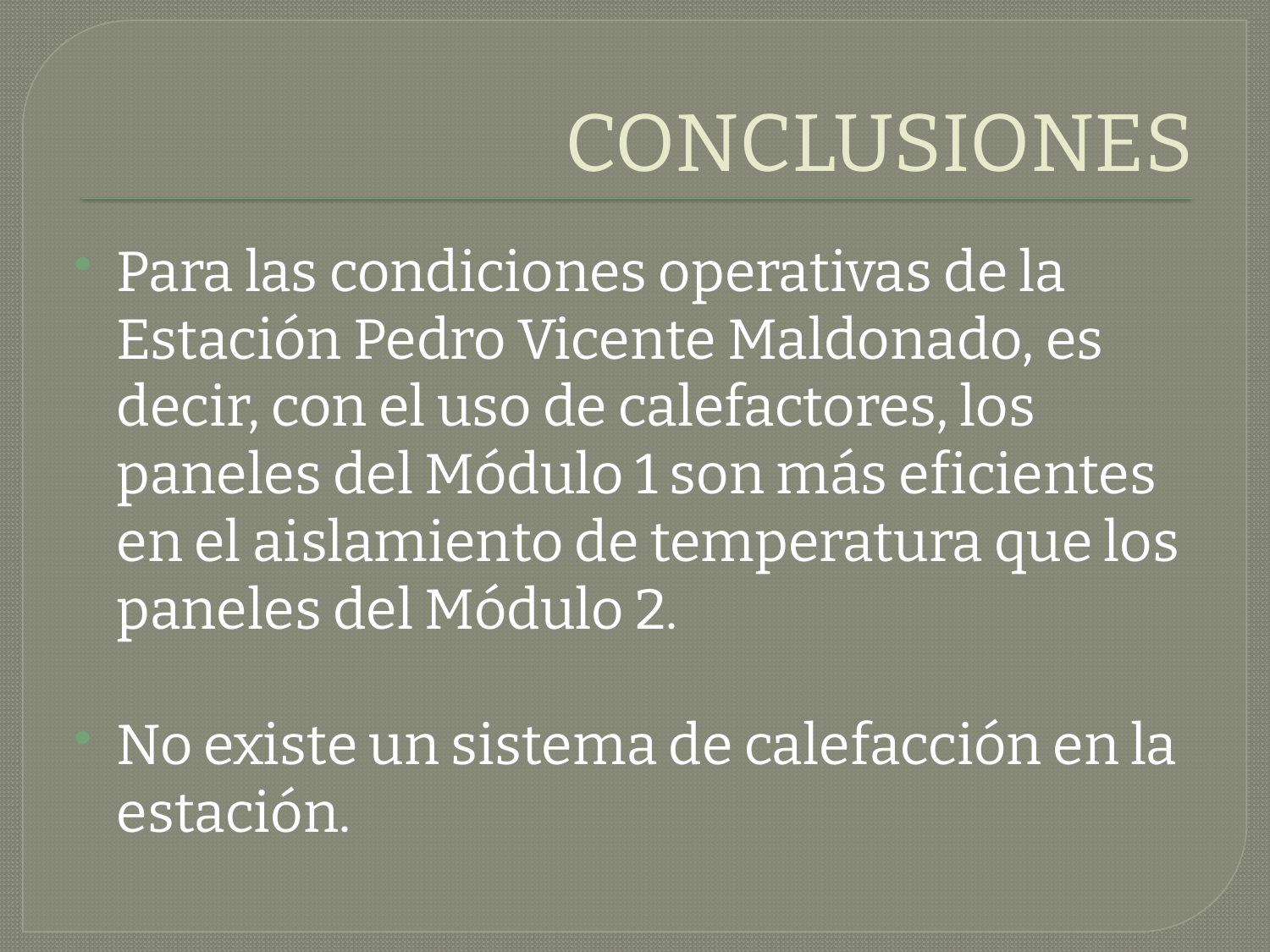

# CONCLUSIONES
Para las condiciones operativas de la Estación Pedro Vicente Maldonado, es decir, con el uso de calefactores, los paneles del Módulo 1 son más eficientes en el aislamiento de temperatura que los paneles del Módulo 2.

No existe un sistema de calefacción en la estación.